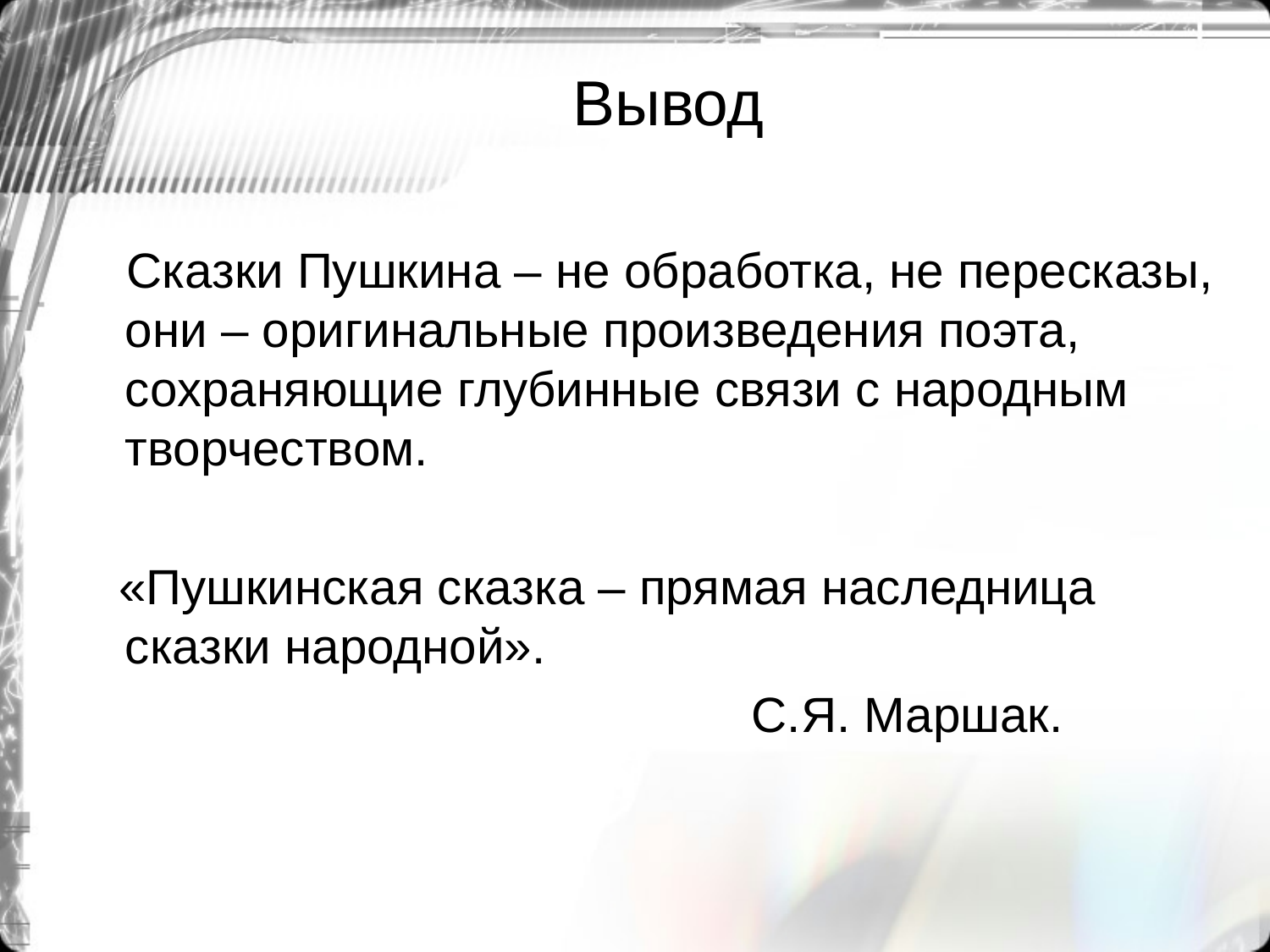

# Вывод
    Сказки Пушкина – не обработка, не пересказы, они – оригинальные произведения поэта, сохраняющие глубинные связи с народным творчеством.

   «Пушкинская сказка – прямая наследница сказки народной».
                                                 С.Я. Маршак.